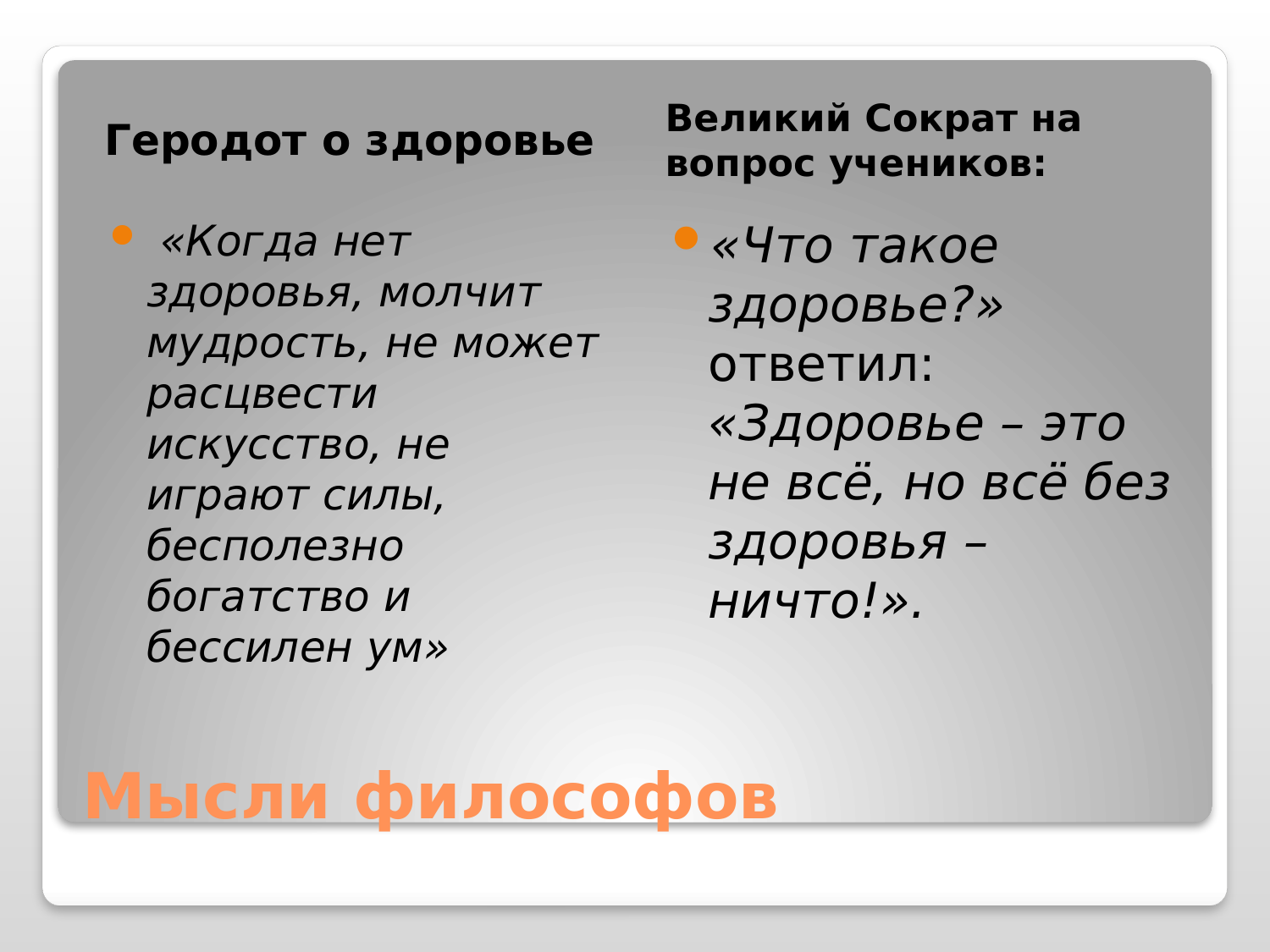

Геродот о здоровье
Великий Сократ на вопрос учеников:
 «Когда нет здоровья, молчит мудрость, не может расцвести искусство, не играют силы, бесполезно богатство и бессилен ум»

«Что такое здоровье?» ответил: «Здоровье – это не всё, но всё без здоровья – ничто!».

# Мысли философов